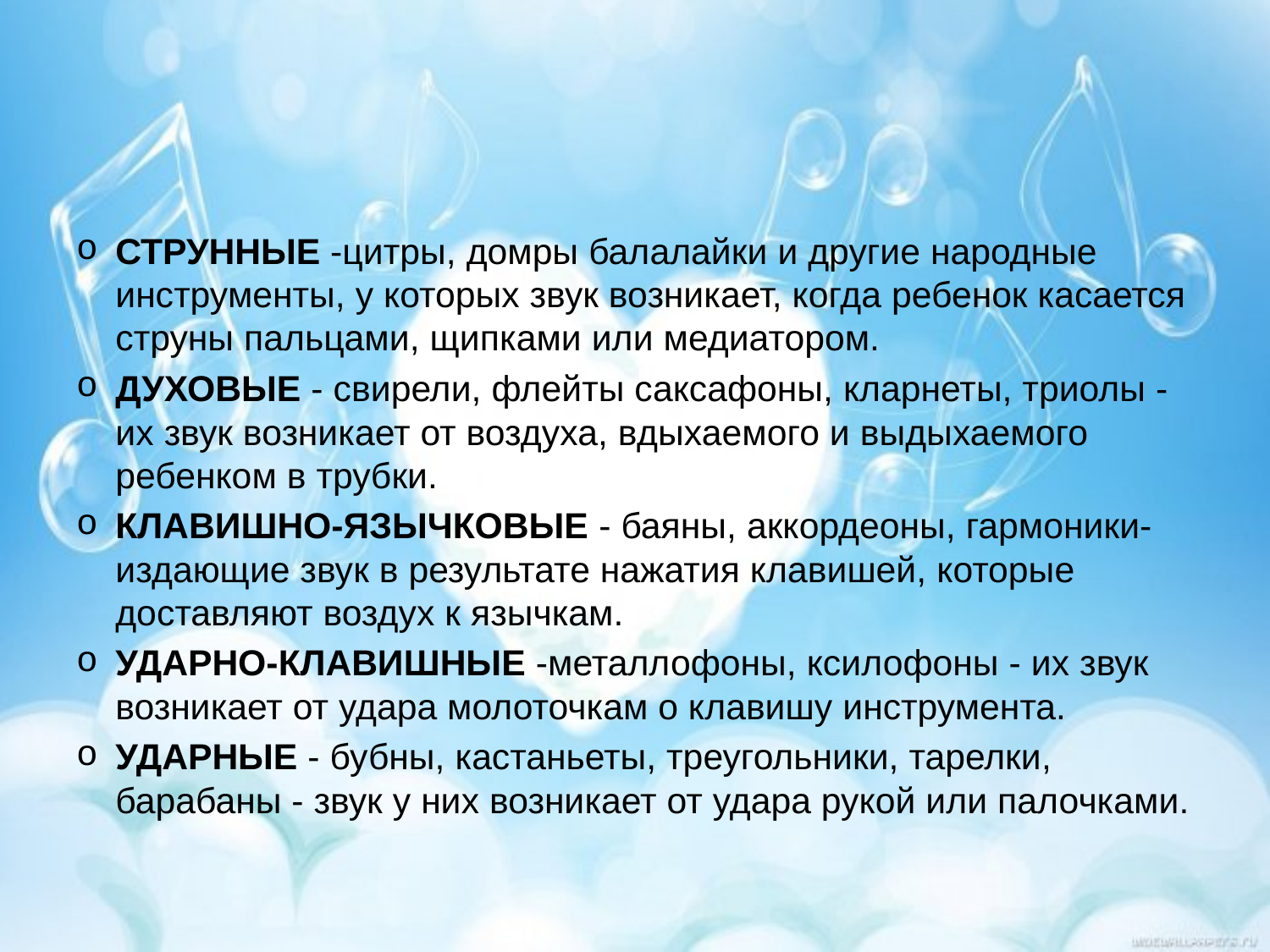

СТРУННЫЕ -цитры, домры балалайки и другие народные инструменты, у которых звук возникает, когда ребенок касается струны пальцами, щипками или медиатором.
ДУХОВЫЕ - свирели, флейты саксафоны, кларнеты, триолы - их звук возникает от воздуха, вдыхаемого и выдыхаемого ребенком в трубки.
КЛАВИШНО-ЯЗЫЧКОВЫЕ - баяны, аккордеоны, гармоники- издающие звук в результате нажатия клавишей, которые доставляют воздух к язычкам.
УДАРНО-КЛАВИШНЫЕ -металлофоны, ксилофоны - их звук возникает от удара молоточкам о клавишу инструмента.
УДАРНЫЕ - бубны, кастаньеты, треугольники, тарелки, барабаны - звук у них возникает от удара рукой или палочками.